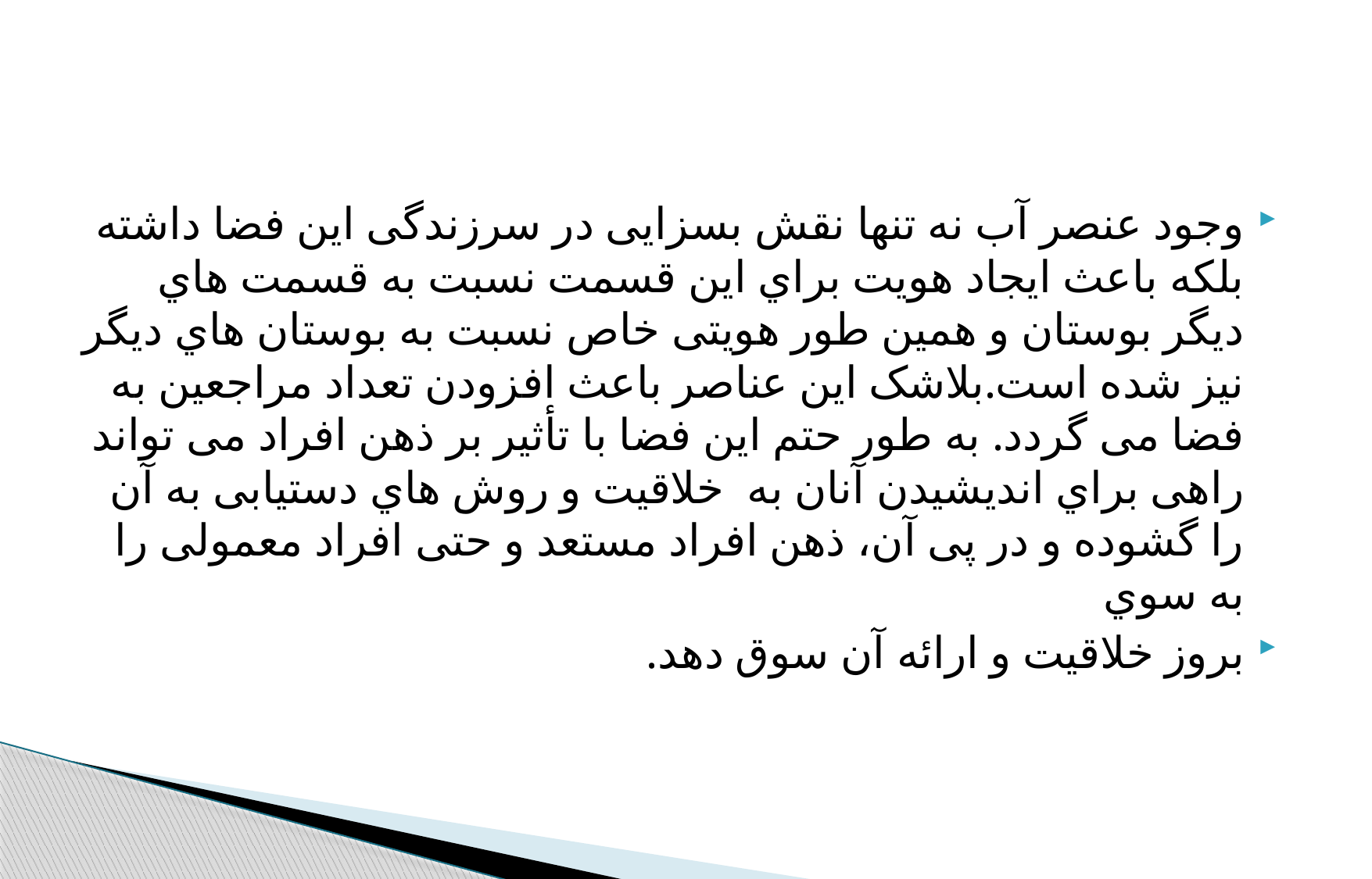

#
وجود عنصر آب نه تنها نقش بسزایی در سرزندگی این فضا داشته بلکه باعث ایجاد هویت براي این قسمت نسبت به قسمت هاي دیگر بوستان و همین طور هویتی خاص نسبت به بوستان هاي دیگر نیز شده است.بلاشک این عناصر باعث افزودن تعداد مراجعین به فضا می گردد. به طور حتم این فضا با تأثیر بر ذهن افراد می تواند راهی براي اندیشیدن آنان به  خلاقیت و روش هاي دستیابی به آن را گشوده و در پی آن، ذهن افراد مستعد و حتی افراد معمولی را به سوي
بروز خلاقیت و ارائه آن سوق دهد.